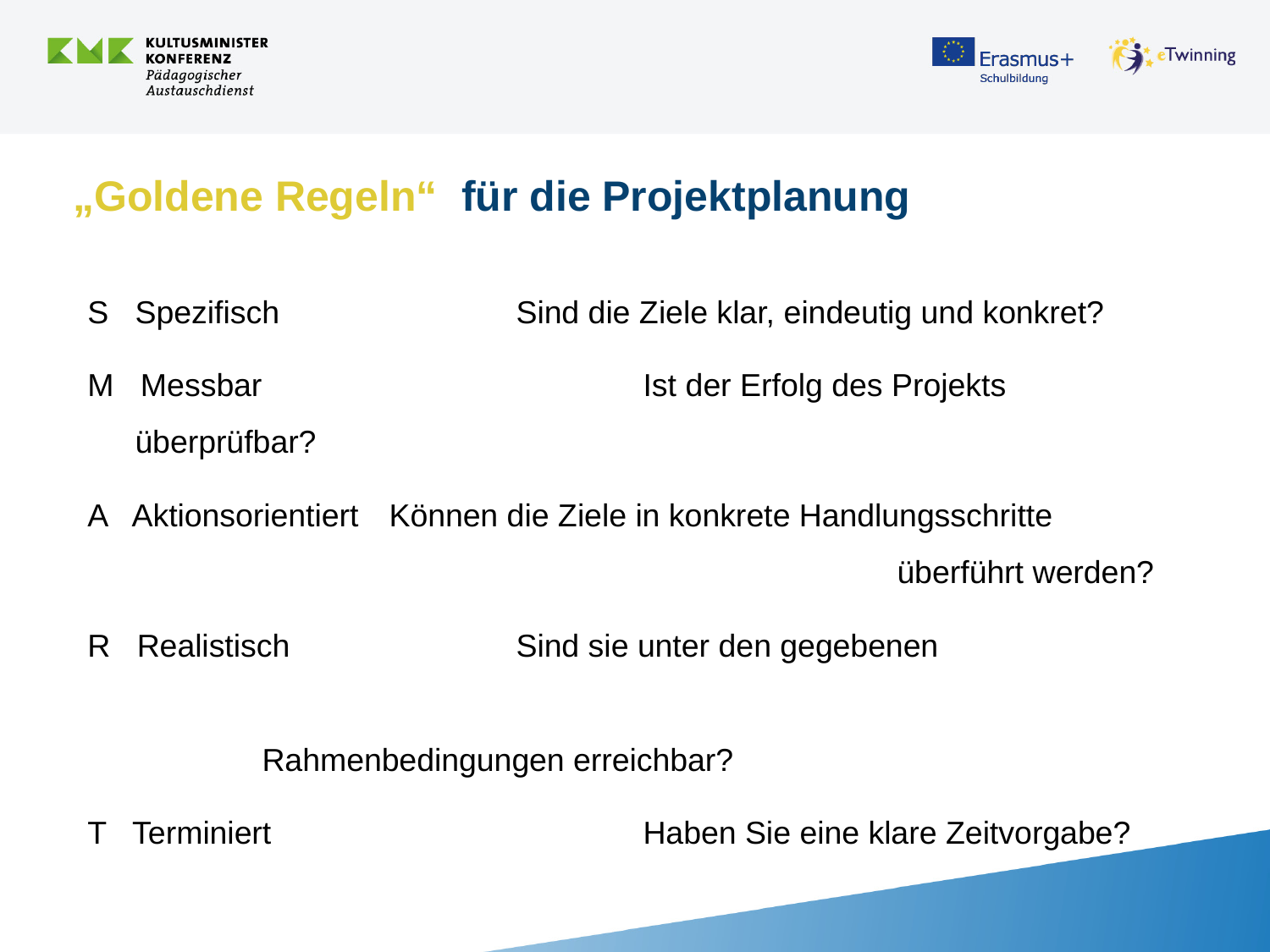

# „Goldene Regeln“  für die Projektplanung

S   Spezifisch		Sind die Ziele klar, eindeutig und konkret?
M   Messbar			Ist der Erfolg des Projekts überprüfbar?
A   Aktionsorientiert 	Können die Ziele in konkrete Handlungsschritte 							überführt werden?
R   Realistisch		Sind sie unter den gegebenen 											Rahmenbedingungen erreichbar?
T   Terminiert			Haben Sie eine klare Zeitvorgabe?